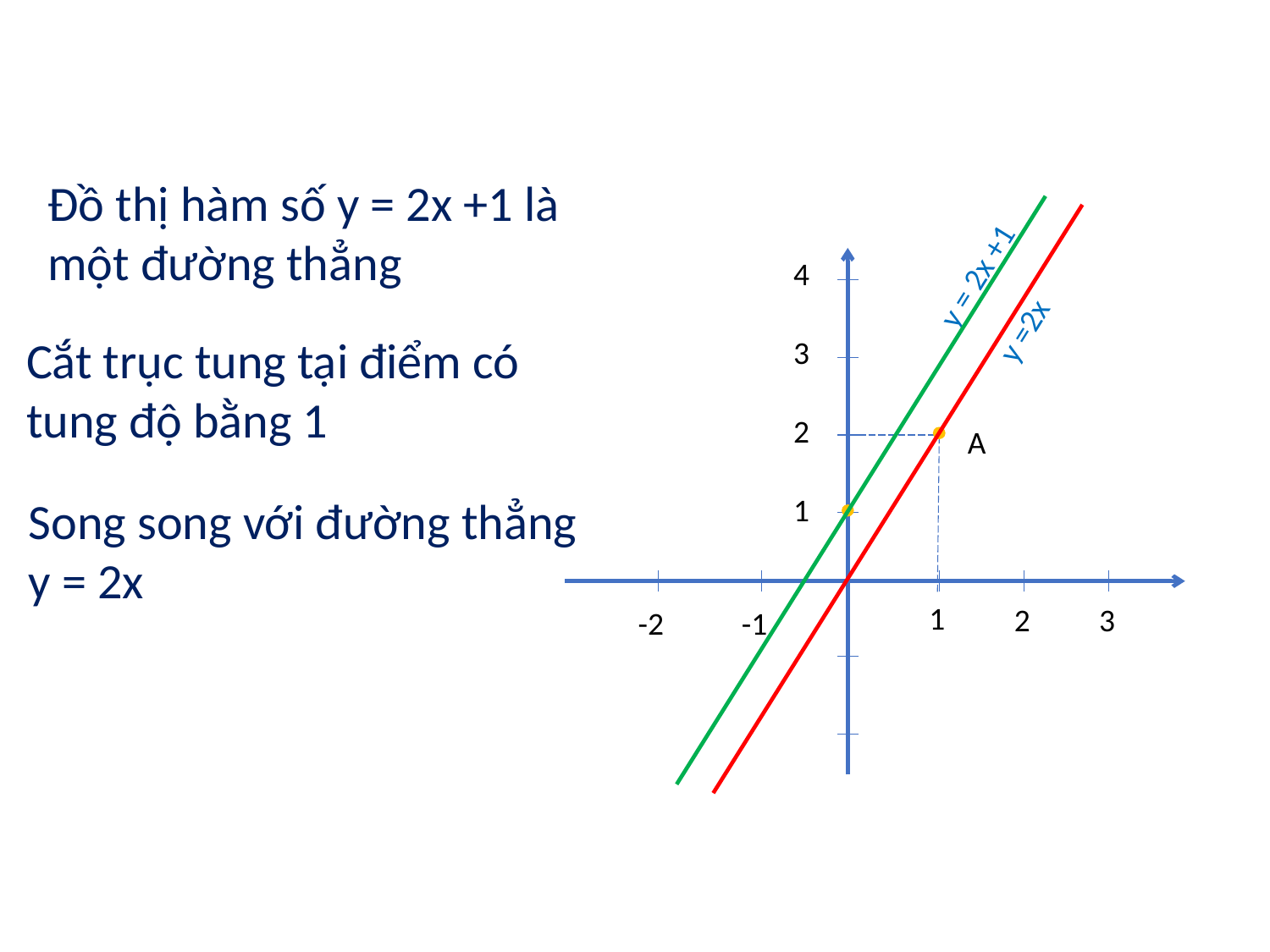

Đồ thị hàm số y = 2x +1 là
một đường thẳng
4
3
2

1

1
2
3
-2
-1
y = 2x +1
y =2x
Cắt trục tung tại điểm có
tung độ bằng 1
A
Song song với đường thẳng
y = 2x